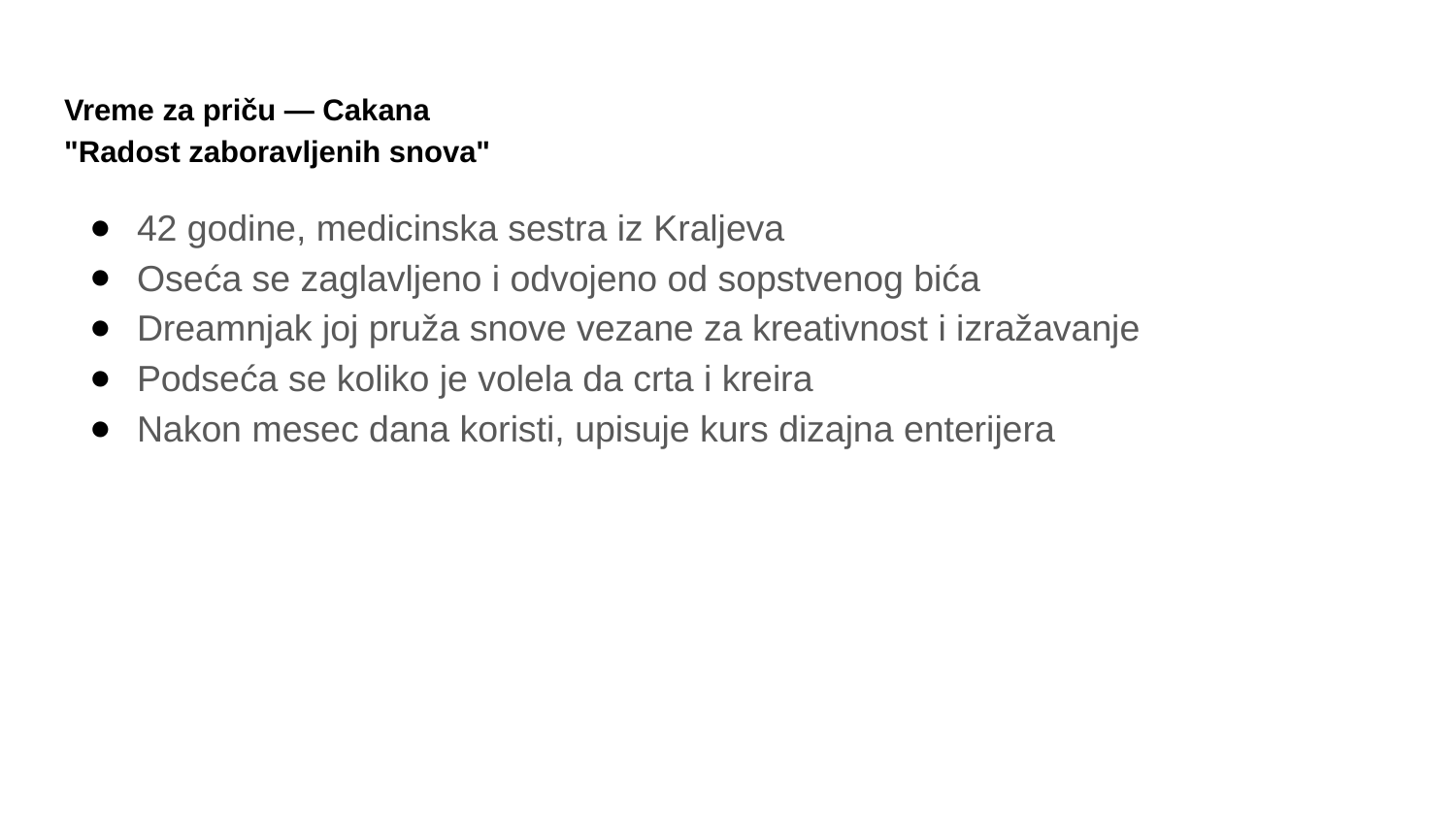

# Vreme za priču — Cakana "Radost zaboravljenih snova"

42 godine, medicinska sestra iz Kraljeva
Oseća se zaglavljeno i odvojeno od sopstvenog bića
Dreamnjak joj pruža snove vezane za kreativnost i izražavanje
Podseća se koliko je volela da crta i kreira
Nakon mesec dana koristi, upisuje kurs dizajna enterijera